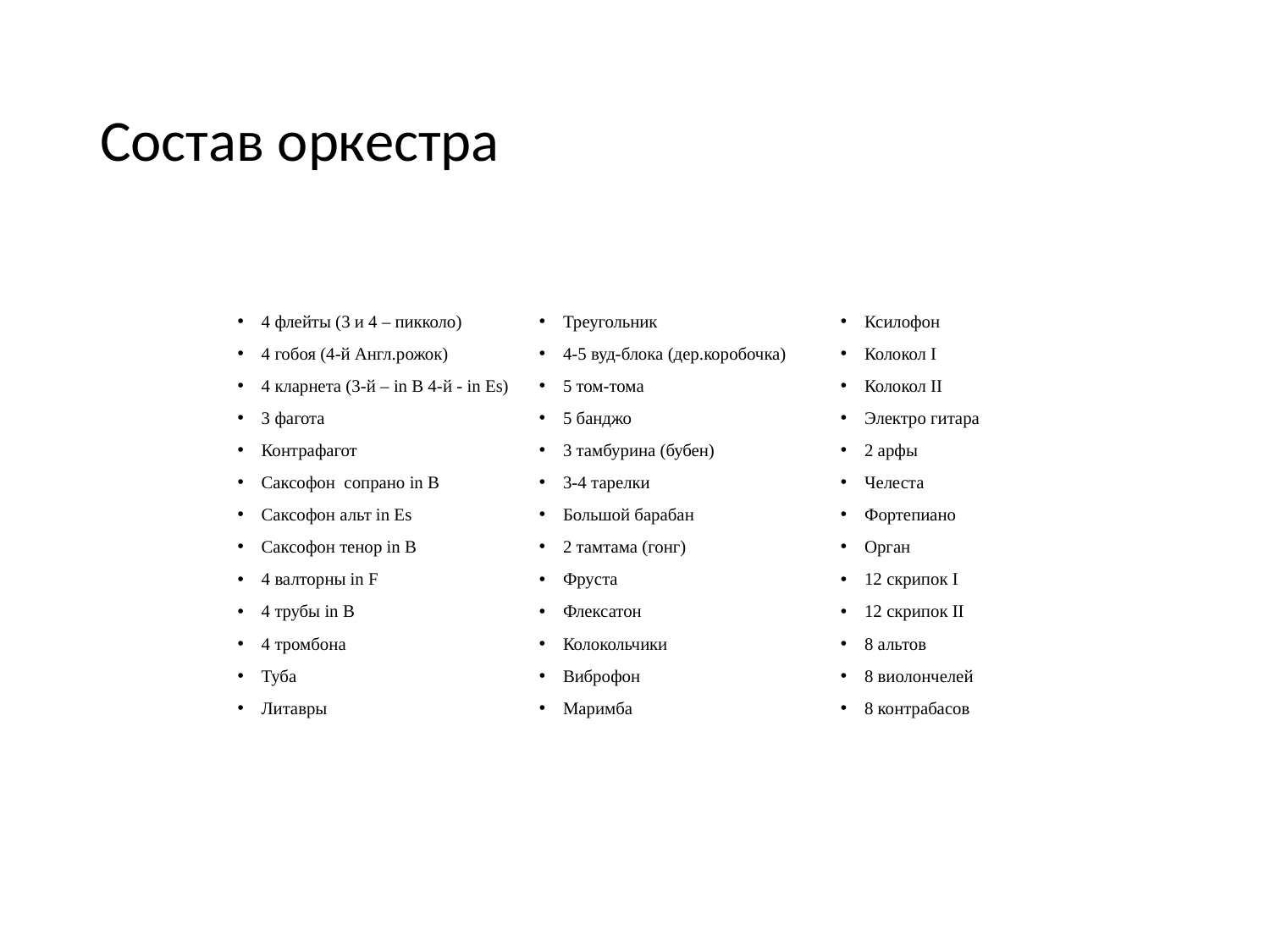

# Состав оркестра
4 флейты (3 и 4 – пикколо)
4 гобоя (4-й Англ.рожок)
4 кларнета (3-й – in B 4-й - in Es)
3 фагота
Контрафагот
Саксофон  сопрано in B
Саксофон альт in Es
Саксофон тенор in B
4 валторны in F
4 трубы in B
4 тромбона
Туба
Литавры

Треугольник
4-5 вуд-блока (дер.коробочка)
5 том-тома
5 банджо
3 тамбурина (бубен)
3-4 тарелки
Большой барабан
2 тамтама (гонг)
Фруста
Флексатон
Колокольчики
Виброфон
Маримба

Ксилофон
Колокол I
Колокол II
Электро гитара
2 арфы
Челеста
Фортепиано
Орган
12 скрипок I
12 скрипок II
8 альтов
8 виолончелей
8 контрабасов